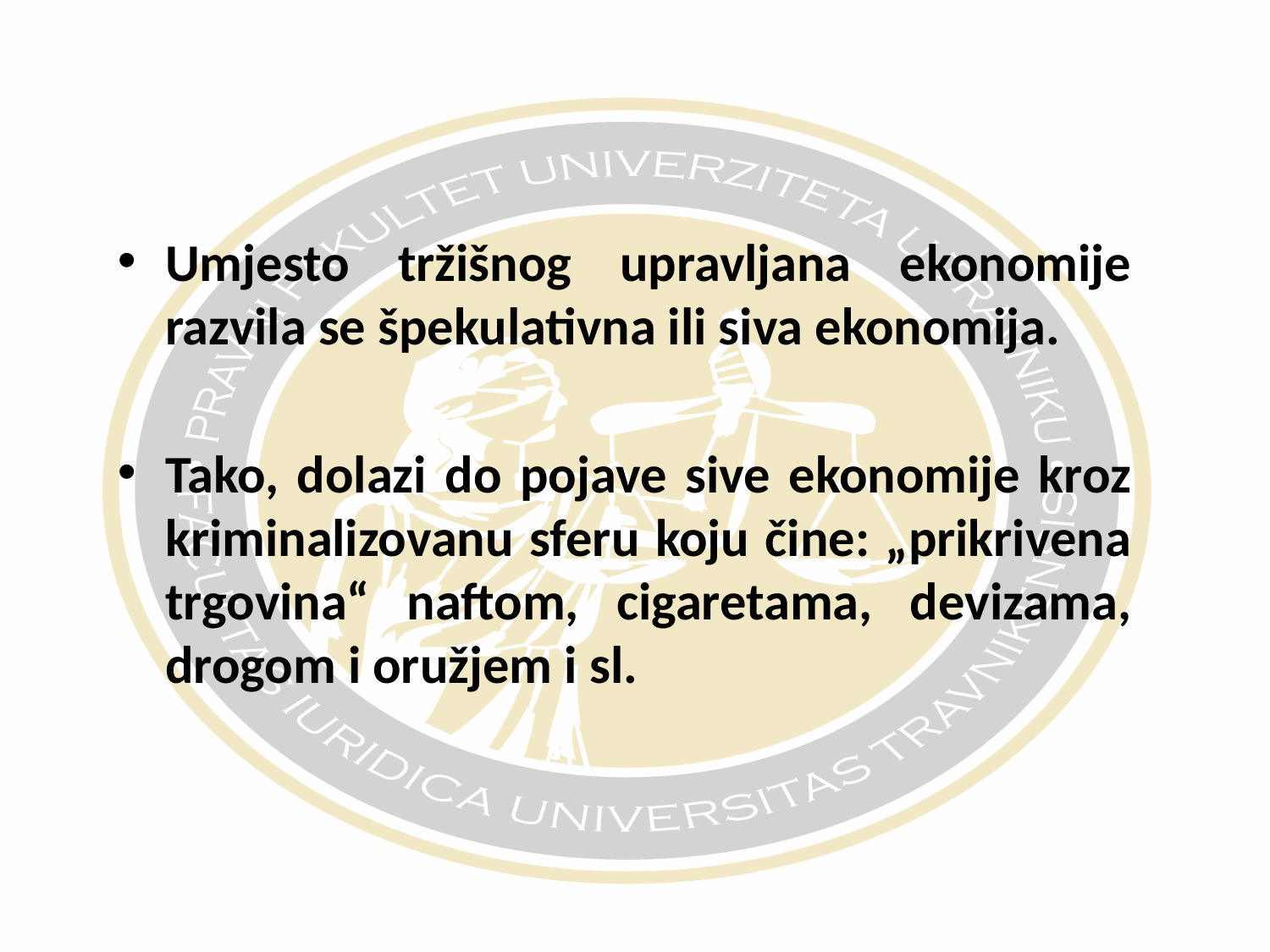

#
Umjesto tržišnog upravljana ekonomije razvila se špekulativna ili siva ekonomija.

Tako, dolazi do pojave sive ekonomije kroz kriminalizovanu sferu koju čine: „prikrivena trgovina“ naftom, cigaretama, devizama, drogom i oružjem i sl.